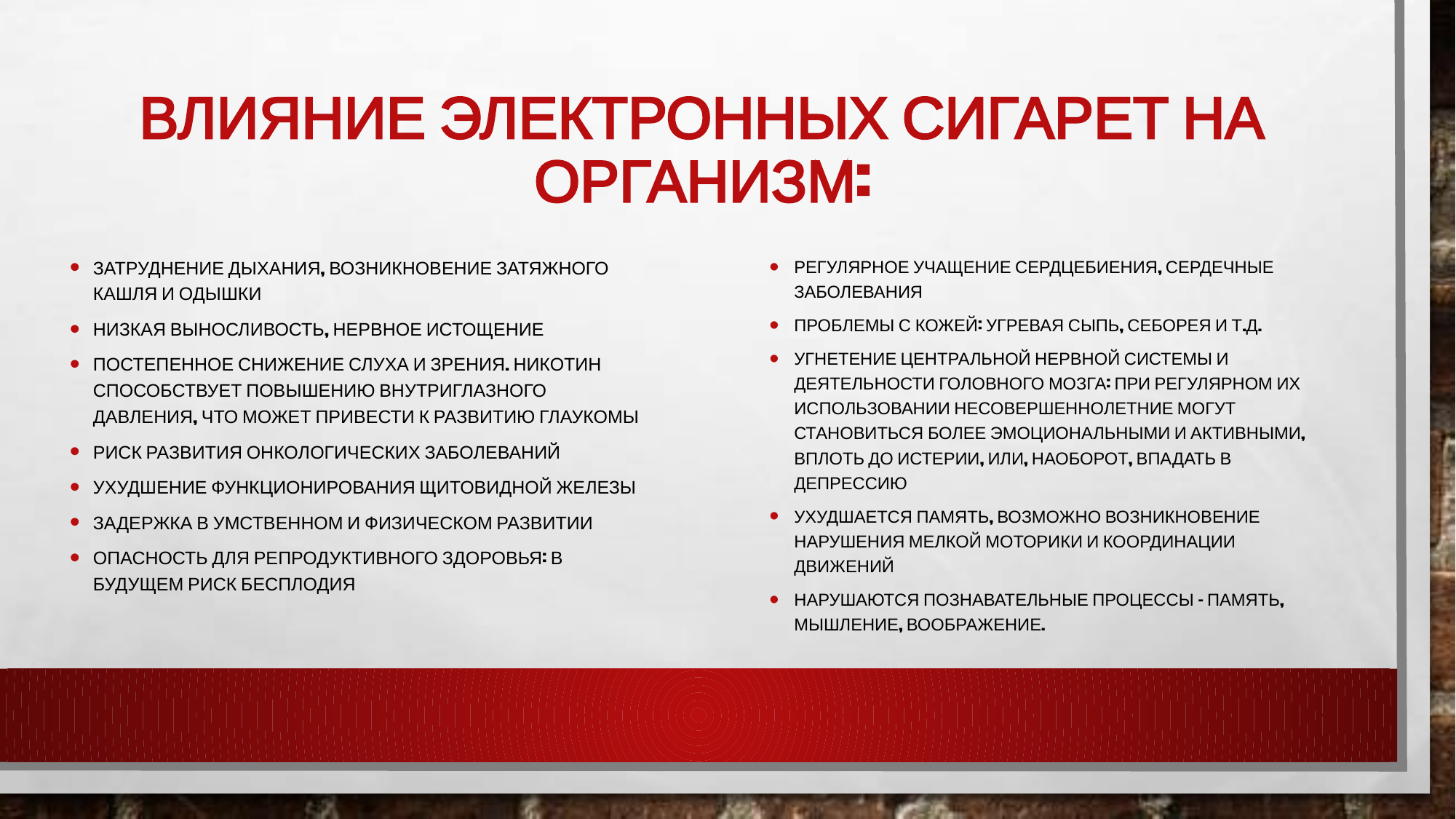

# Влияние электронных сигарет на организм:
Затруднение дыхания, возникновение затяжного кашля и одышки
Низкая выносливость, нервное истощение
Постепенное снижение слуха и зрения. Никотин способствует повышению внутриглазного давления, что может привести к развитию глаукомы
Риск развития онкологических заболеваний
Ухудшение функционирования щитовидной железы
Задержка в умственном и физическом развитии
Опасность для репродуктивного здоровья: в будущем риск бесплодия

Регулярное учащение сердцебиения, сердечные заболевания
Проблемы с кожей: угревая сыпь, себорея и т.д.
Угнетение центральной нервной системы и деятельности головного мозга: при регулярном их использовании несовершеннолетние могут становиться более эмоциональными и активными, вплоть до истерии, или, наоборот, впадать в депрессию
Ухудшается память, возможно возникновение нарушения мелкой моторики и координации движений
Нарушаются познавательные процессы – память, мышление, воображение.